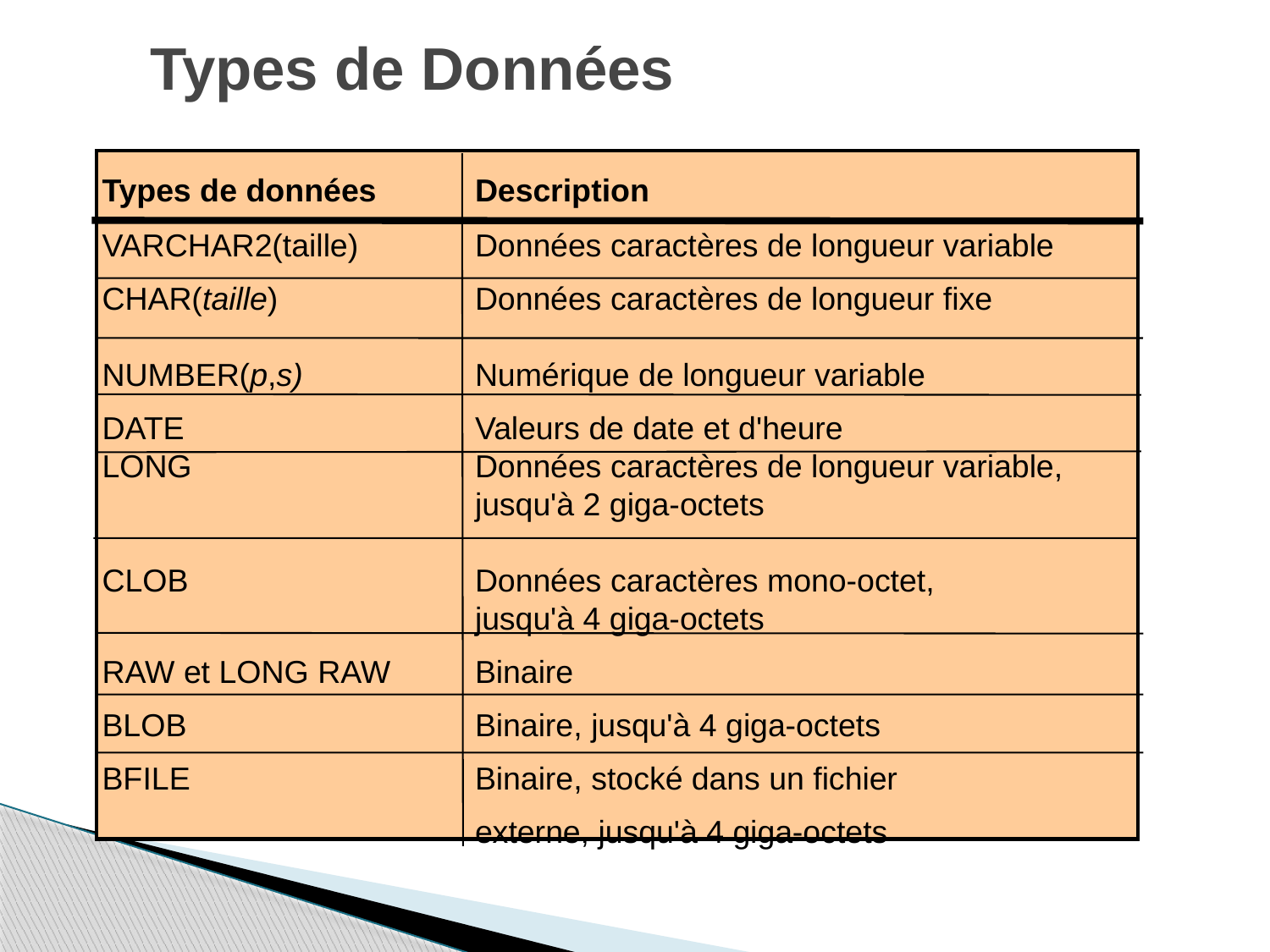

# Types de Données
Types de données	Description
VARCHAR2(taille)	Données caractères de longueur variable
CHAR(taille)  	Données caractères de longueur fixe
NUMBER(p,s)  	Numérique de longueur variable
DATE 	Valeurs de date et d'heure
LONG 	Données caractères de longueur variable,		jusqu'à 2 giga-octets

CLOB	Données caractères mono-octet, 			jusqu'à 4 giga-octets
RAW et LONG RAW 	Binaire
BLOB	Binaire, jusqu'à 4 giga-octets
BFILE	Binaire, stocké dans un fichier 			externe, jusqu'à 4 giga-octets